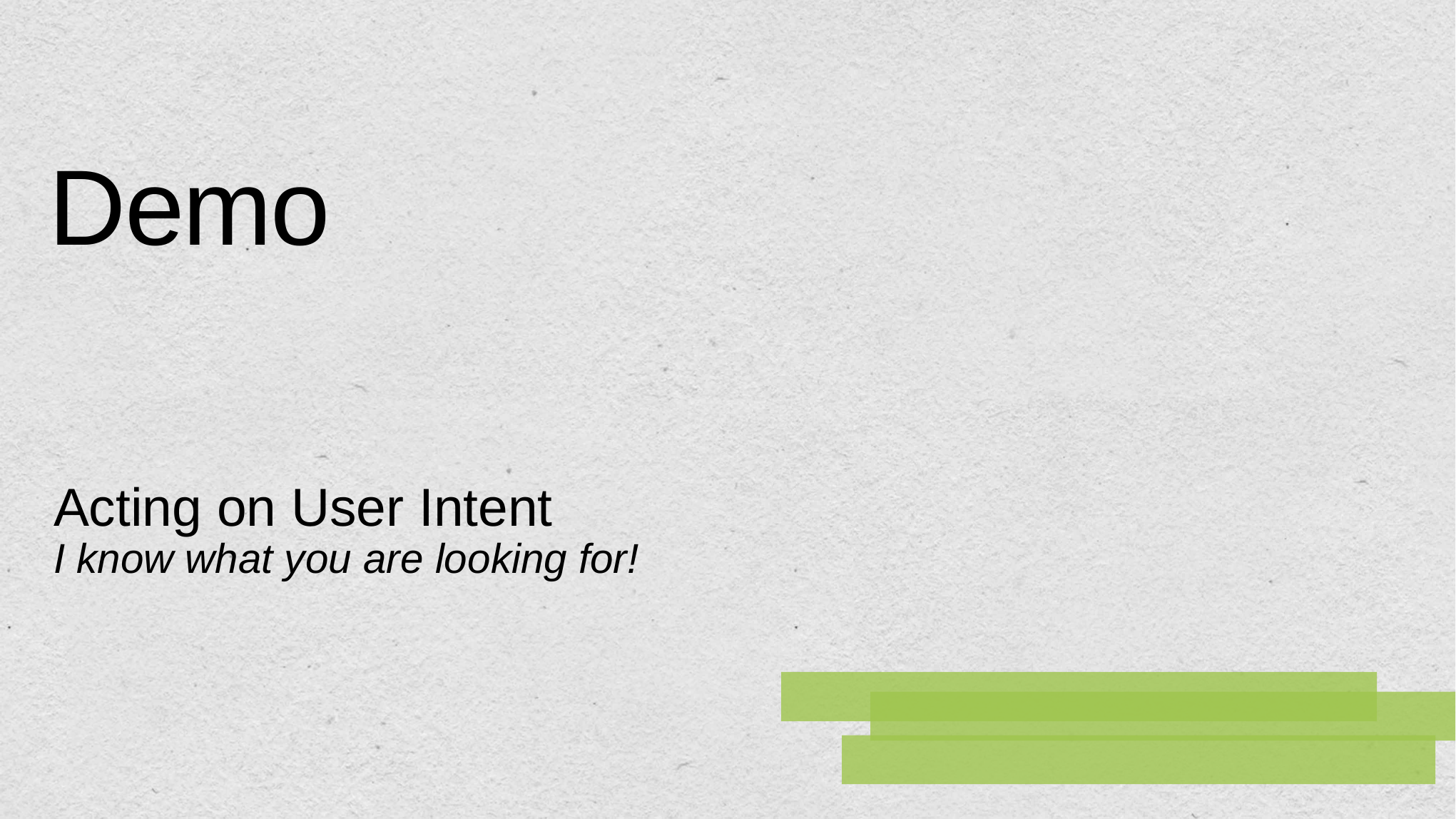

# Demo
Acting on User Intent
I know what you are looking for!